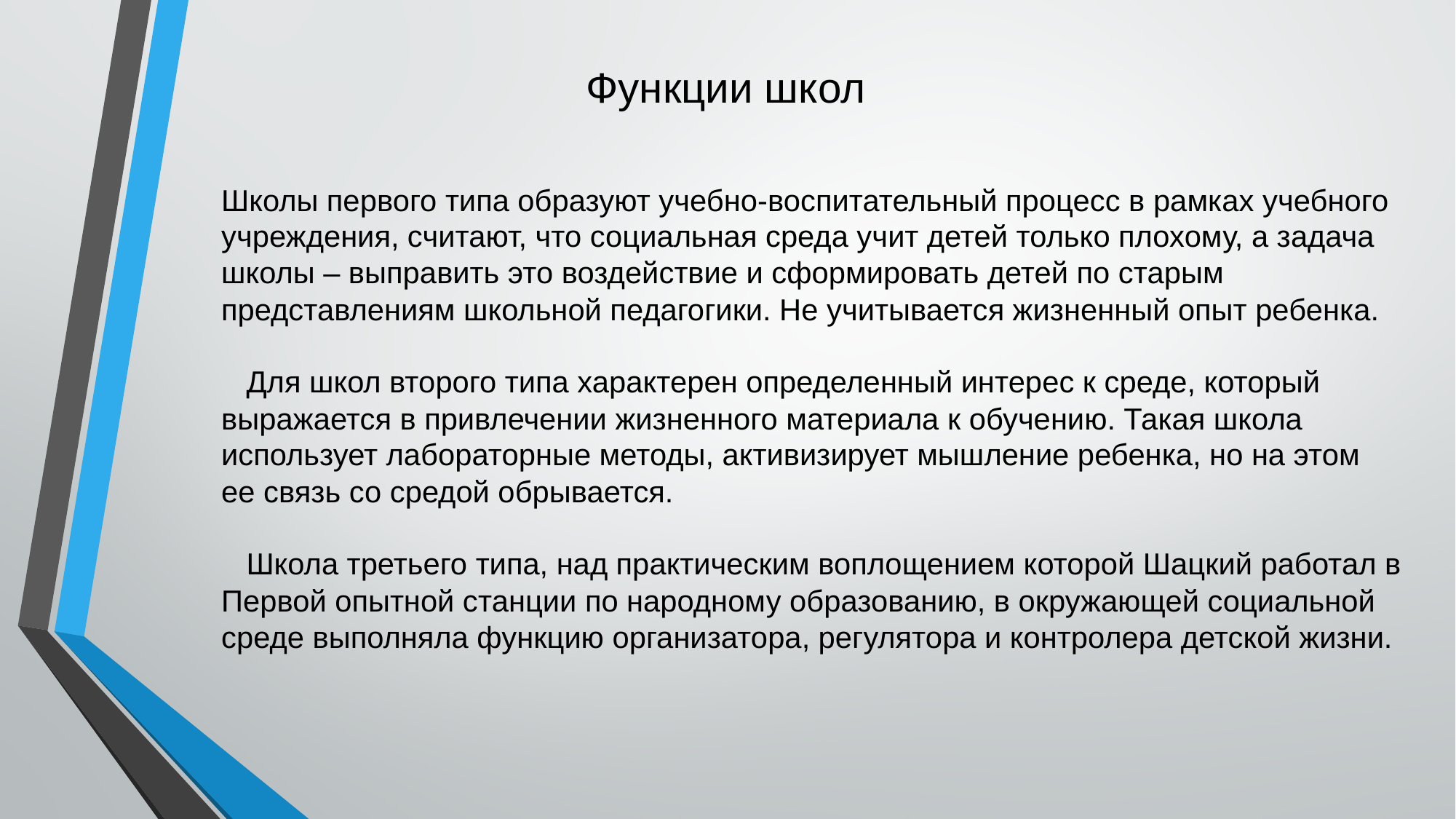

Функции школ
Школы первого типа образуют учебно-воспитательный процесс в рамках учебного учреждения, считают, что социальная среда учит детей только плохому, а задача школы – выправить это воздействие и сформировать детей по старым представлениям школьной педагогики. Не учитывается жизненный опыт ребенка.

   Для школ второго типа характерен определенный интерес к среде, который выражается в привлечении жизненного материала к обучению. Такая школа использует лабораторные методы, активизирует мышление ребенка, но на этом ее связь со средой обрывается.

   Школа третьего типа, над практическим воплощением которой Шацкий работал в Первой опытной станции по народному образованию, в окружающей социальной среде выполняла функцию организатора, регулятора и контролера детской жизни.